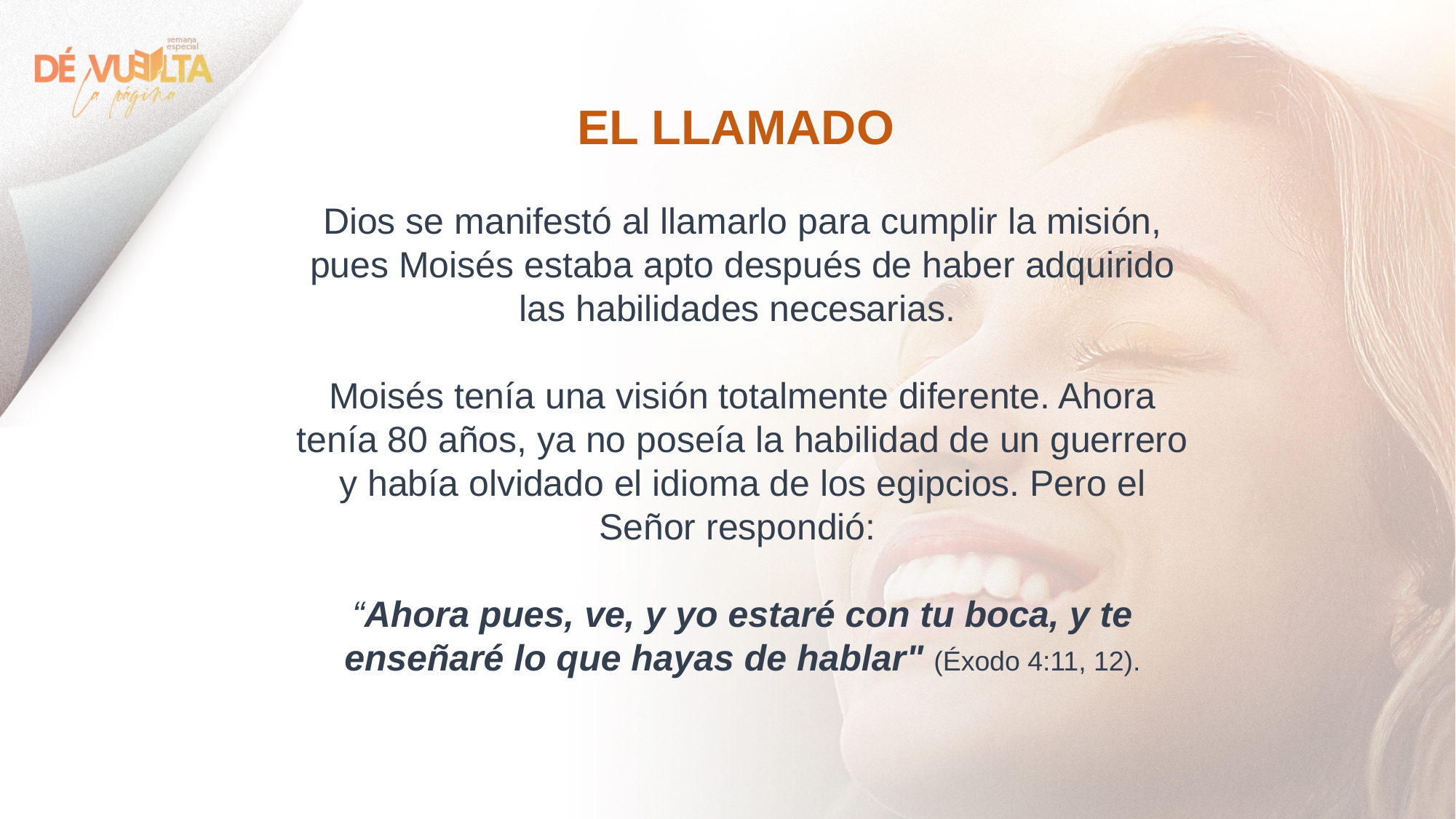

EL LLAMADO

Dios se manifestó al llamarlo para cumplir la misión, pues Moisés estaba apto después de haber adquirido las habilidades necesarias.

Moisés tenía una visión totalmente diferente. Ahora tenía 80 años, ya no poseía la habilidad de un guerrero y había olvidado el idioma de los egipcios. Pero el Señor respondió:

“Ahora pues, ve, y yo estaré con tu boca, y te enseñaré lo que hayas de hablar" (Éxodo 4:11, 12).